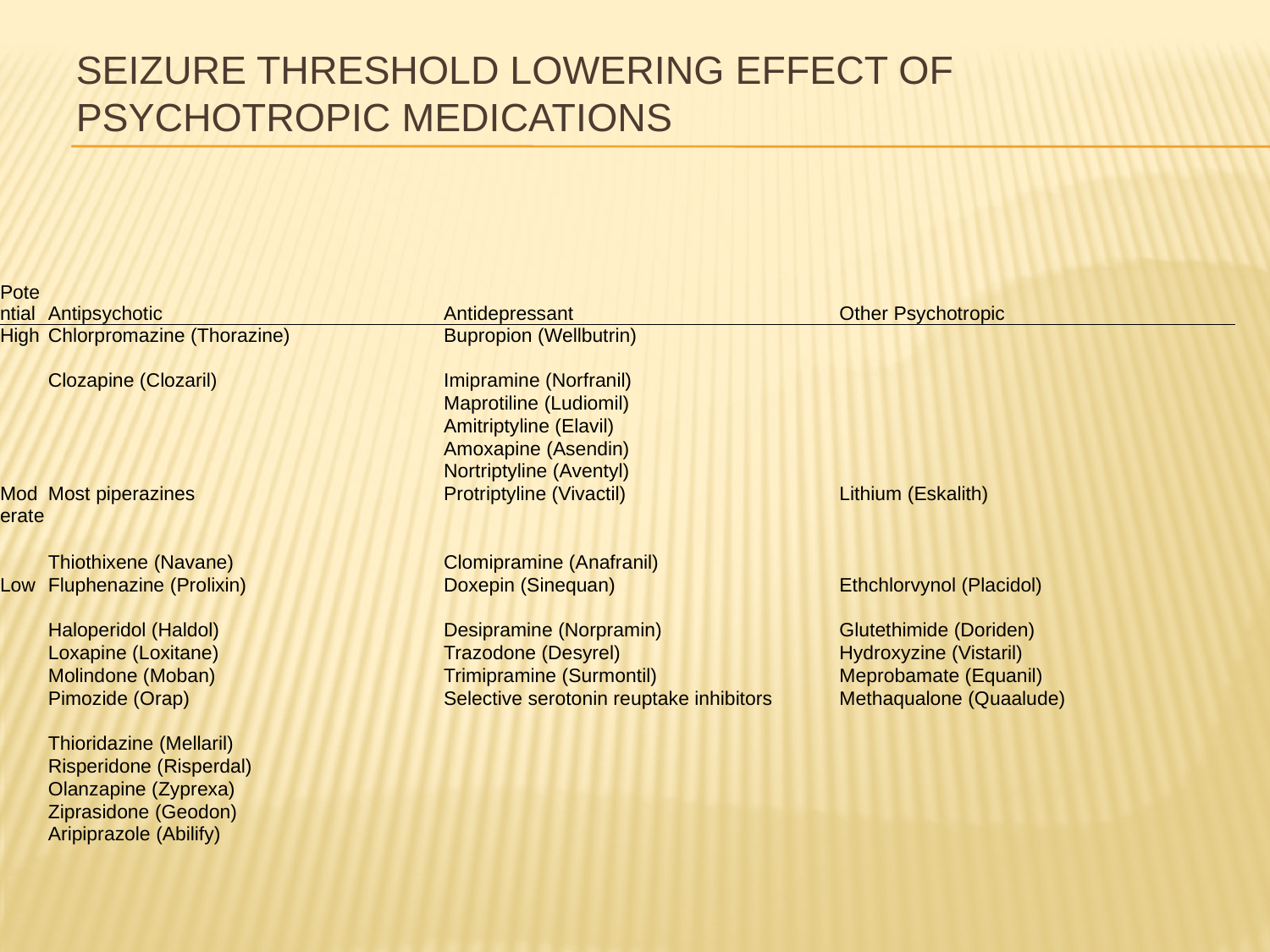

# Seizure Threshold Lowering Effect of Psychotropic Medications
|  |  |  |  |
| --- | --- | --- | --- |
| Potential | Antipsychotic | Antidepressant | Other Psychotropic |
| High | Chlorpromazine (Thorazine) | Bupropion (Wellbutrin) |  |
|  | Clozapine (Clozaril) | Imipramine (Norfranil) |  |
|  |  | Maprotiline (Ludiomil) |  |
|  |  | Amitriptyline (Elavil) |  |
|  |  | Amoxapine (Asendin) |  |
|  |  | Nortriptyline (Aventyl) |  |
| Moderate | Most piperazines | Protriptyline (Vivactil) | Lithium (Eskalith) |
|  | Thiothixene (Navane) | Clomipramine (Anafranil) |  |
| Low | Fluphenazine (Prolixin) | Doxepin (Sinequan) | Ethchlorvynol (Placidol) |
|  | Haloperidol (Haldol) | Desipramine (Norpramin) | Glutethimide (Doriden) |
|  | Loxapine (Loxitane) | Trazodone (Desyrel) | Hydroxyzine (Vistaril) |
|  | Molindone (Moban) | Trimipramine (Surmontil) | Meprobamate (Equanil) |
|  | Pimozide (Orap) | Selective serotonin reuptake inhibitors | Methaqualone (Quaalude) |
|  | Thioridazine (Mellaril) |  |  |
|  | Risperidone (Risperdal) |  |  |
|  | Olanzapine (Zyprexa) |  |  |
|  | Ziprasidone (Geodon) |  |  |
|  | Aripiprazole (Abilify) |  |  |